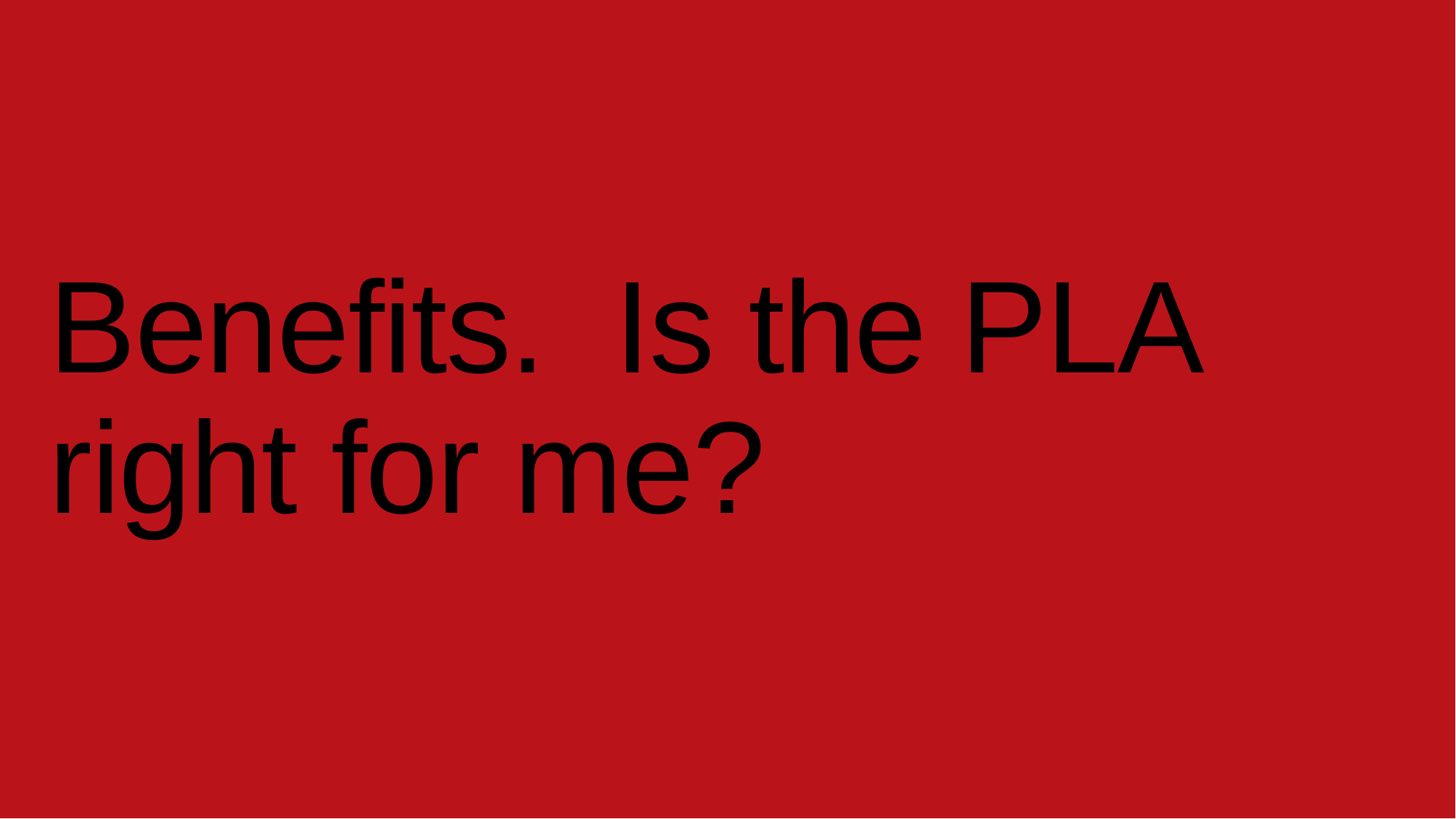

# Benefits.  Is the PLA right for me?